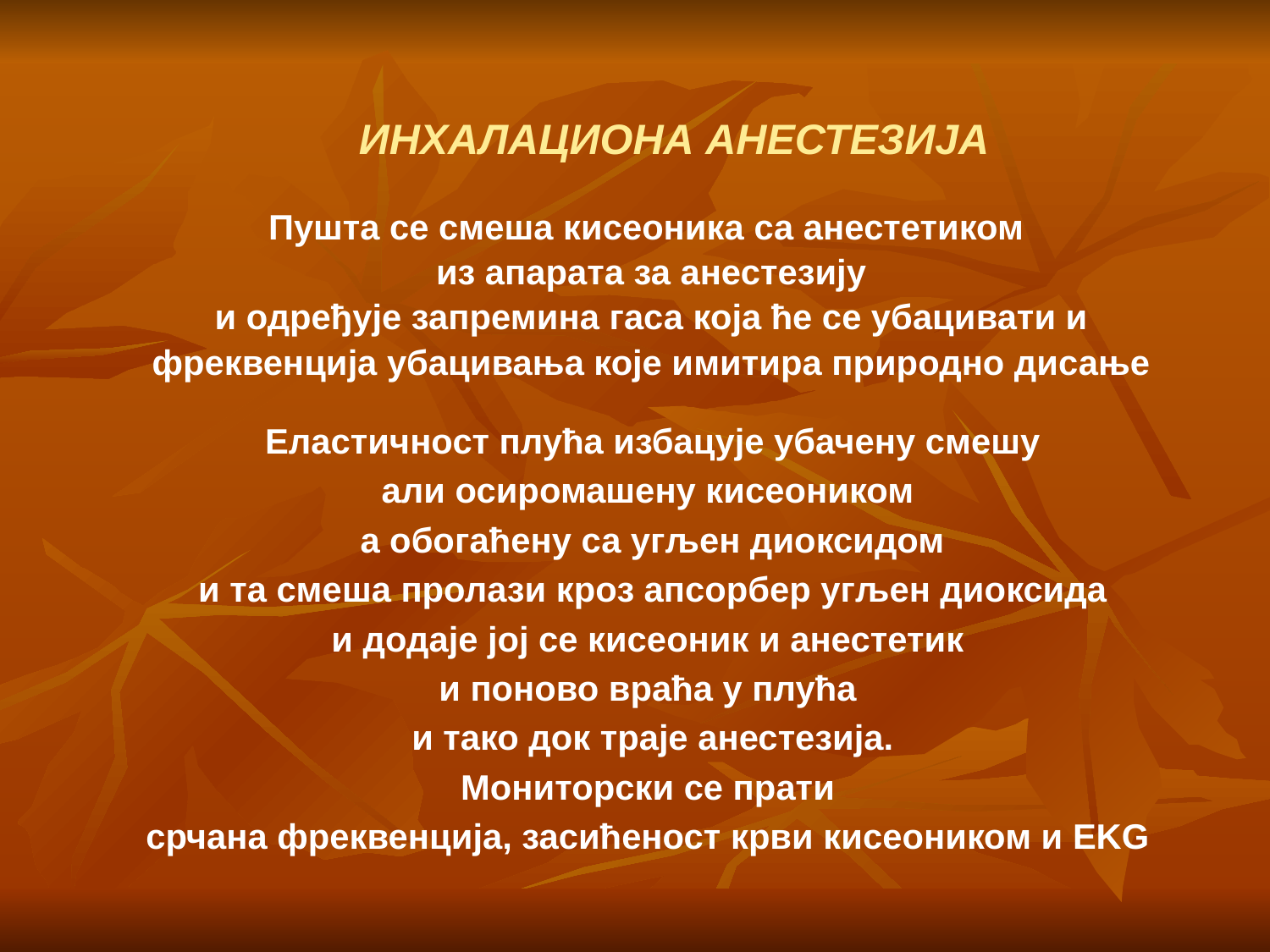

ИНХАЛАЦИОНА АНЕСТЕЗИЈА
Пушта се смеша кисеоника са анестетиком
 из апарата за анестезију
 и одређује запремина гаса која ће се убацивати и
 фреквенција убацивања које имитира природно дисање
Еластичност плућа избацује убачену смешу
 али осиромашену кисеоником
а обогаћену са угљен диоксидом
 и та смеша пролази кроз апсорбер угљен диоксида
и додаје јој се кисеоник и анестетик
и поново враћа у плућа
и тако док траје анестезија.
Мониторски се прати
срчана фреквенција, засићеност крви кисеоником и EKG